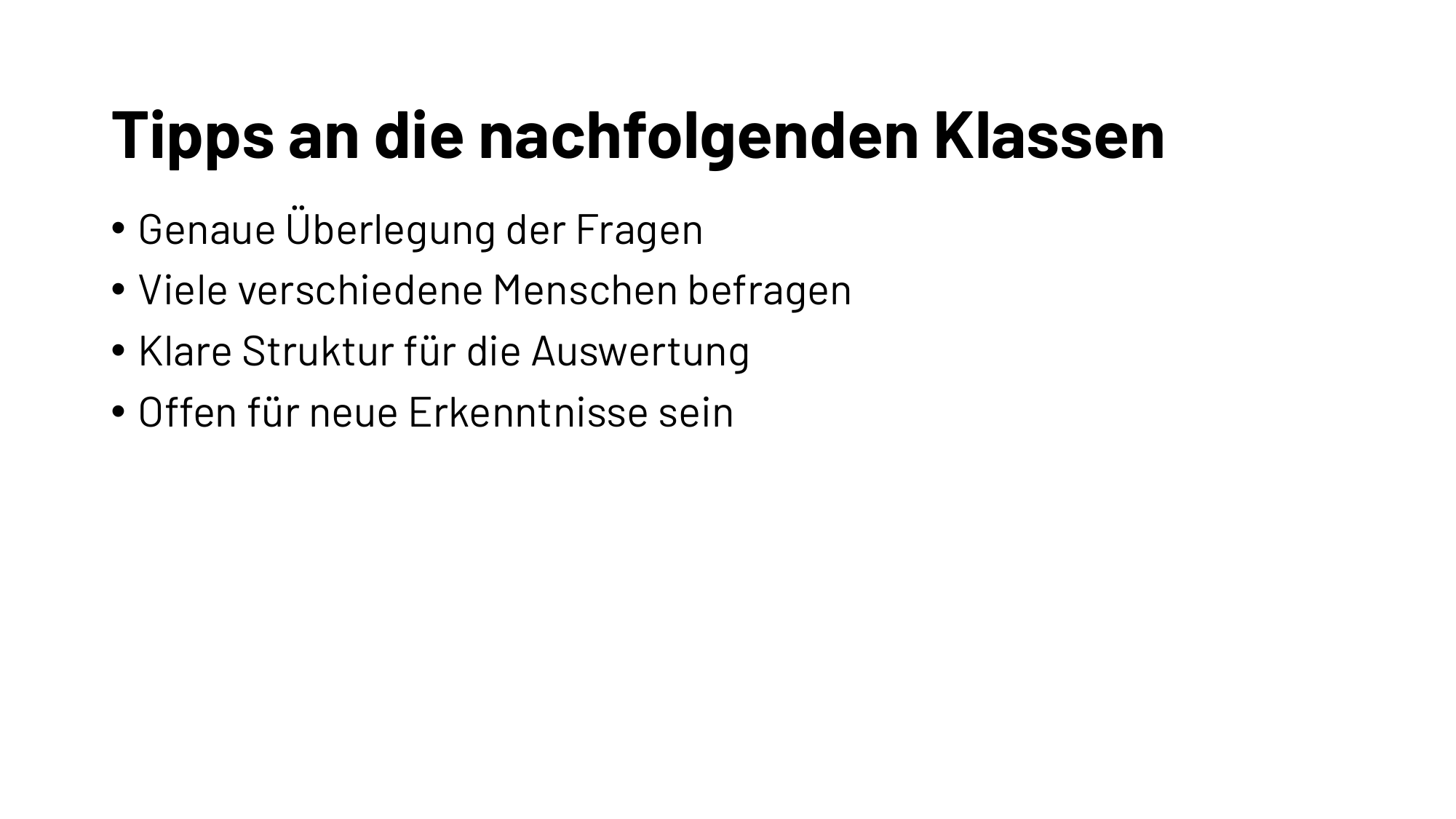

# Tipps an die nachfolgenden Klassen
Genaue Überlegung der Fragen
Viele verschiedene Menschen befragen
Klare Struktur für die Auswertung
Offen für neue Erkenntnisse sein